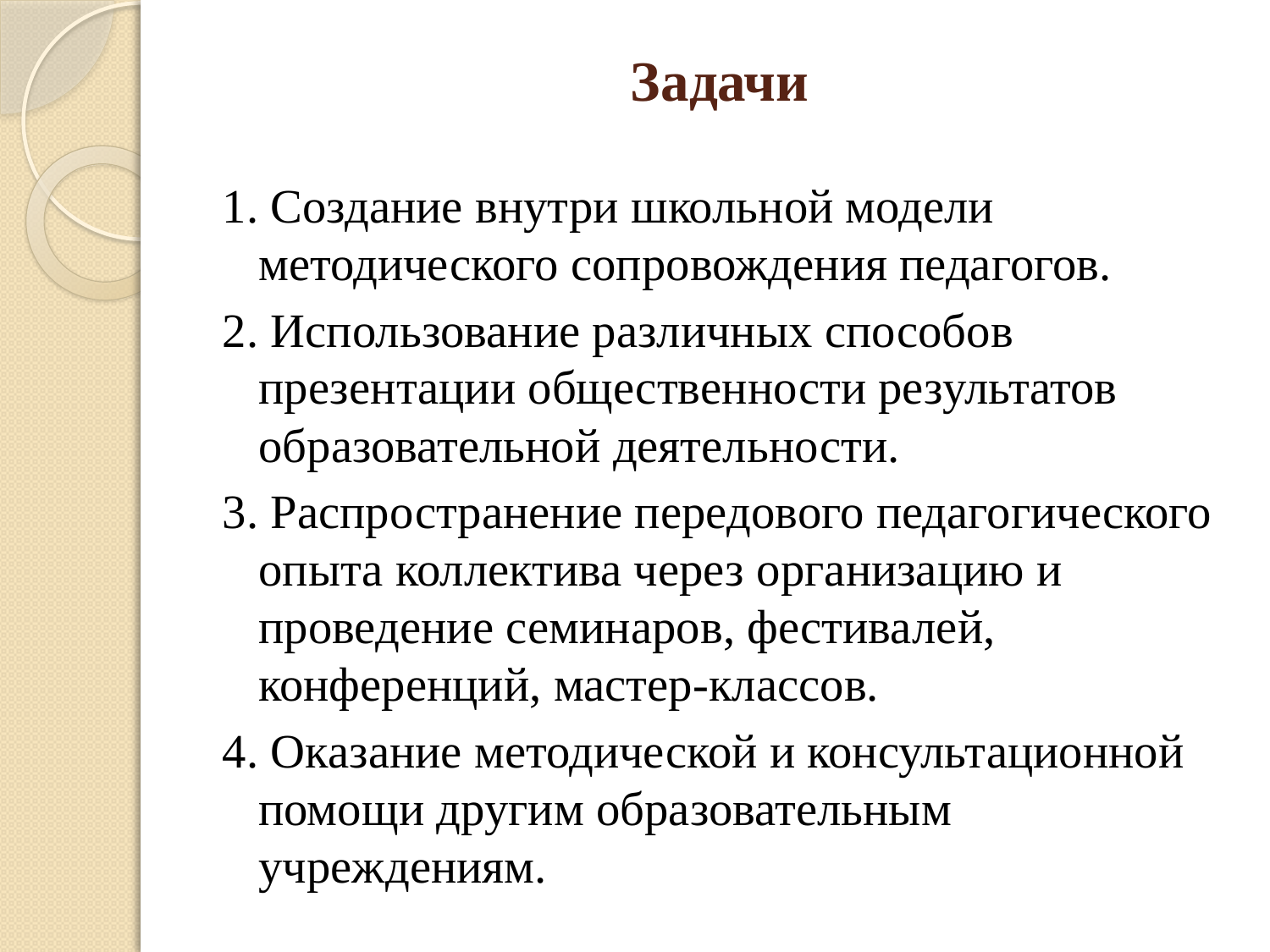

# Задачи
1. Создание внутри школьной модели методического сопровождения педагогов.
2. Использование различных способов презентации общественности результатов образовательной деятельности.
3. Распространение передового педагогического опыта коллектива через организацию и проведение семинаров, фестивалей, конференций, мастер-классов.
4. Оказание методической и консультационной помощи другим образовательным учреждениям.